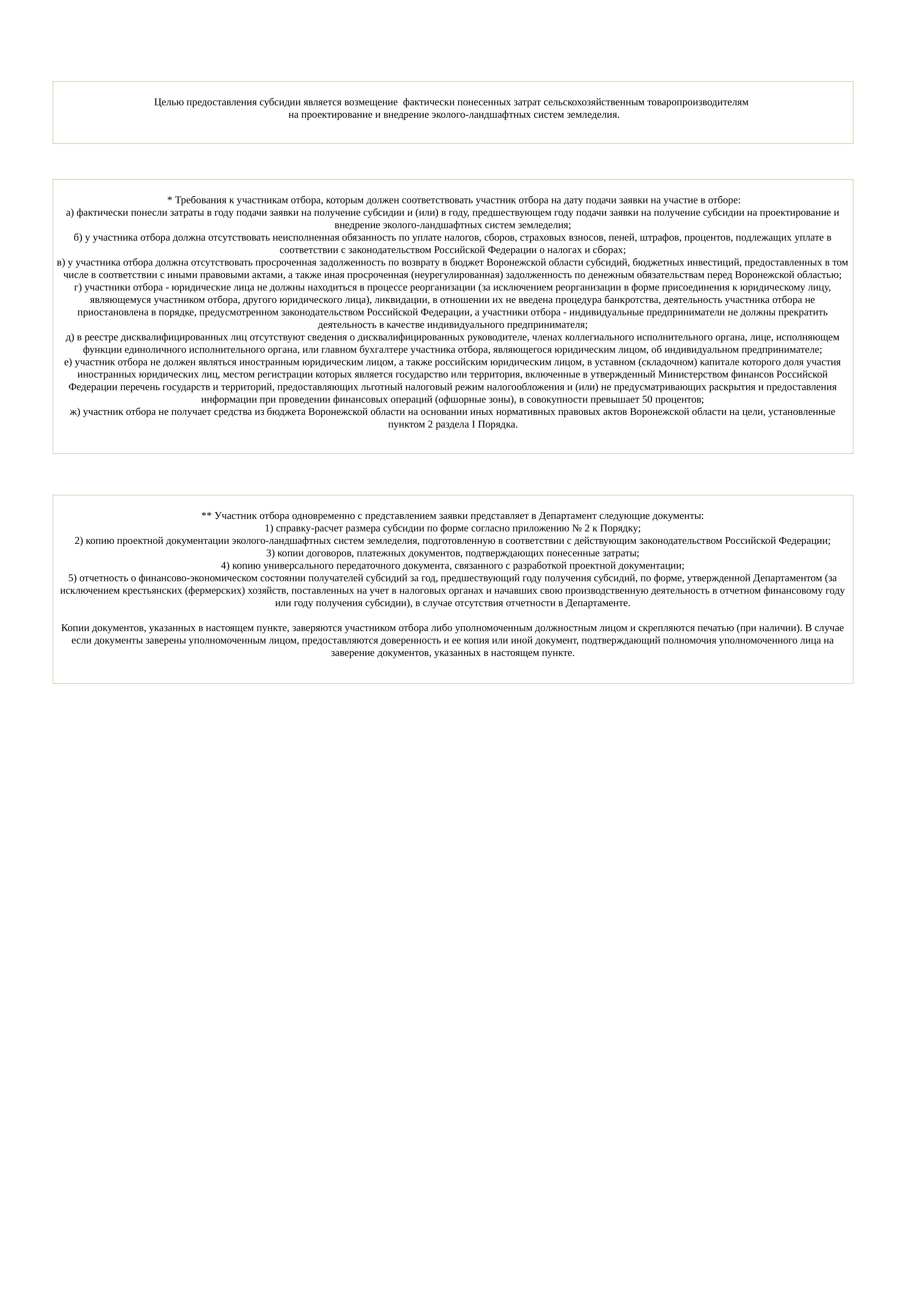

Целью предоставления субсидии является возмещение  фактически понесенных затрат сельскохозяйственным товаропроизводителям
 на проектирование и внедрение эколого-ландшафтных систем земледелия.

 * Требования к участникам отбора, которым должен соответствовать участник отбора на дату подачи заявки на участие в отборе:
а) фактически понесли затраты в году подачи заявки на получение субсидии и (или) в году, предшествующем году подачи заявки на получение субсидии на проектирование и внедрение эколого-ландшафтных систем земледелия;
б) у участника отбора должна отсутствовать неисполненная обязанность по уплате налогов, сборов, страховых взносов, пеней, штрафов, процентов, подлежащих уплате в соответствии с законодательством Российской Федерации о налогах и сборах;
в) у участника отбора должна отсутствовать просроченная задолженность по возврату в бюджет Воронежской области субсидий, бюджетных инвестиций, предоставленных в том числе в соответствии с иными правовыми актами, а также иная просроченная (неурегулированная) задолженность по денежным обязательствам перед Воронежской областью;
г) участники отбора - юридические лица не должны находиться в процессе реорганизации (за исключением реорганизации в форме присоединения к юридическому лицу, являющемуся участником отбора, другого юридического лица), ликвидации, в отношении их не введена процедура банкротства, деятельность участника отбора не приостановлена в порядке, предусмотренном законодательством Российской Федерации, а участники отбора - индивидуальные предприниматели не должны прекратить деятельность в качестве индивидуального предпринимателя;
д) в реестре дисквалифицированных лиц отсутствуют сведения о дисквалифицированных руководителе, членах коллегиального исполнительного органа, лице, исполняющем функции единоличного исполнительного органа, или главном бухгалтере участника отбора, являющегося юридическим лицом, об индивидуальном предпринимателе;
е) участник отбора не должен являться иностранным юридическим лицом, а также российским юридическим лицом, в уставном (складочном) капитале которого доля участия иностранных юридических лиц, местом регистрации которых является государство или территория, включенные в утвержденный Министерством финансов Российской Федерации перечень государств и территорий, предоставляющих льготный налоговый режим налогообложения и (или) не предусматривающих раскрытия и предоставления информации при проведении финансовых операций (офшорные зоны), в совокупности превышает 50 процентов;
ж) участник отбора не получает средства из бюджета Воронежской области на основании иных нормативных правовых актов Воронежской области на цели, установленные пунктом 2 раздела I Порядка.

** Участник отбора одновременно с представлением заявки представляет в Департамент следующие документы:
1) справку-расчет размера субсидии по форме согласно приложению № 2 к Порядку;
2) копию проектной документации эколого-ландшафтных систем земледелия, подготовленную в соответствии с действующим законодательством Российской Федерации;
3) копии договоров, платежных документов, подтверждающих понесенные затраты;
4) копию универсального передаточного документа, связанного с разработкой проектной документации;
5) отчетность о финансово-экономическом состоянии получателей субсидий за год, предшествующий году получения субсидий, по форме, утвержденной Департаментом (за исключением крестьянских (фермерских) хозяйств, поставленных на учет в налоговых органах и начавших свою производственную деятельность в отчетном финансовому году или году получения субсидии), в случае отсутствия отчетности в Департаменте.

Копии документов, указанных в настоящем пункте, заверяются участником отбора либо уполномоченным должностным лицом и скрепляются печатью (при наличии). В случае если документы заверены уполномоченным лицом, предоставляются доверенность и ее копия или иной документ, подтверждающий полномочия уполномоченного лица на заверение документов, указанных в настоящем пункте.